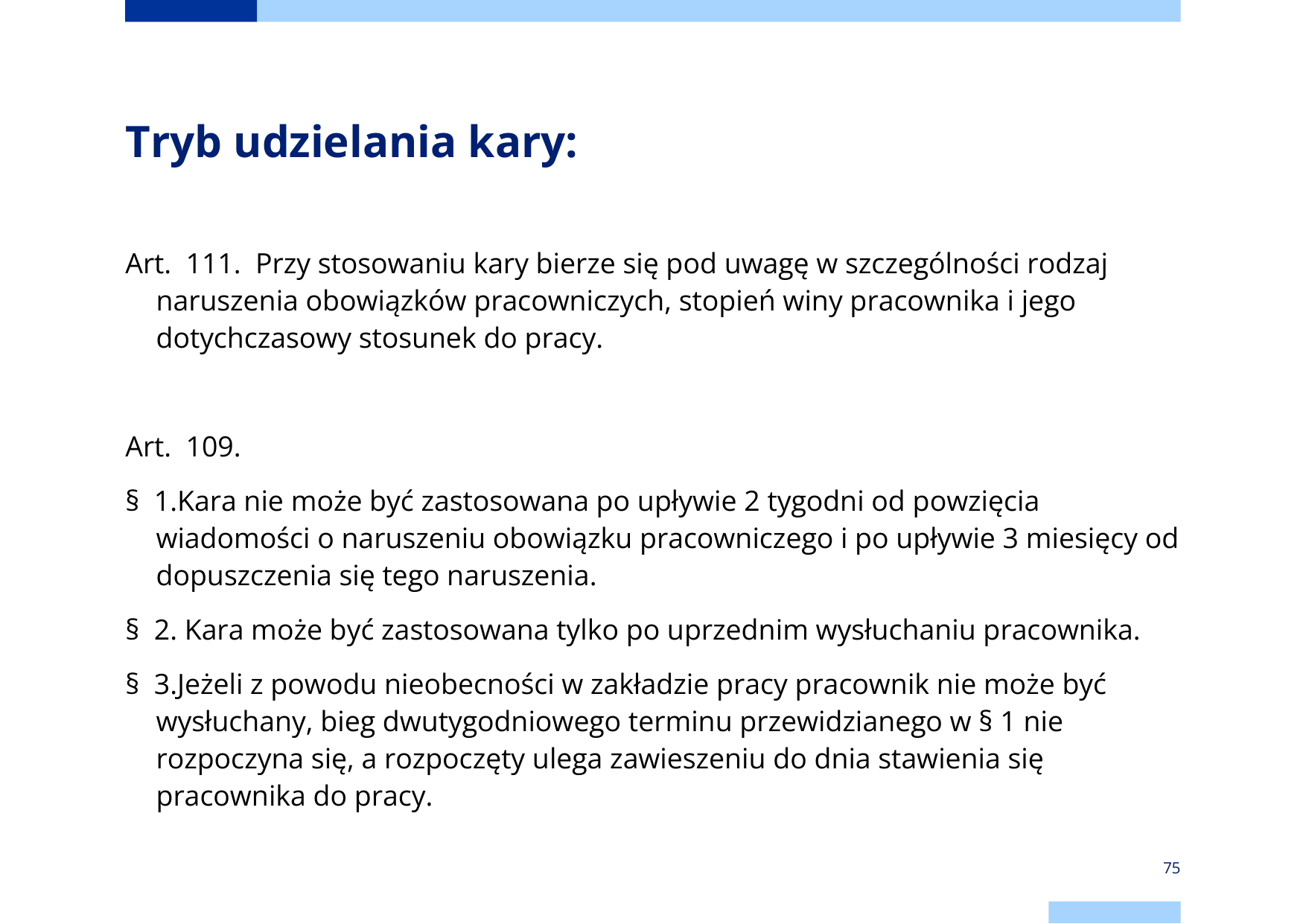

# Tryb udzielania kary:
Art.  111.  Przy stosowaniu kary bierze się pod uwagę w szczególności rodzaj naruszenia obowiązków pracowniczych, stopień winy pracownika i jego dotychczasowy stosunek do pracy.

Art.  109.
§  1.Kara nie może być zastosowana po upływie 2 tygodni od powzięcia wiadomości o naruszeniu obowiązku pracowniczego i po upływie 3 miesięcy od dopuszczenia się tego naruszenia.
§  2. Kara może być zastosowana tylko po uprzednim wysłuchaniu pracownika.
§  3.Jeżeli z powodu nieobecności w zakładzie pracy pracownik nie może być wysłuchany, bieg dwutygodniowego terminu przewidzianego w § 1 nie rozpoczyna się, a rozpoczęty ulega zawieszeniu do dnia stawienia się pracownika do pracy.

75